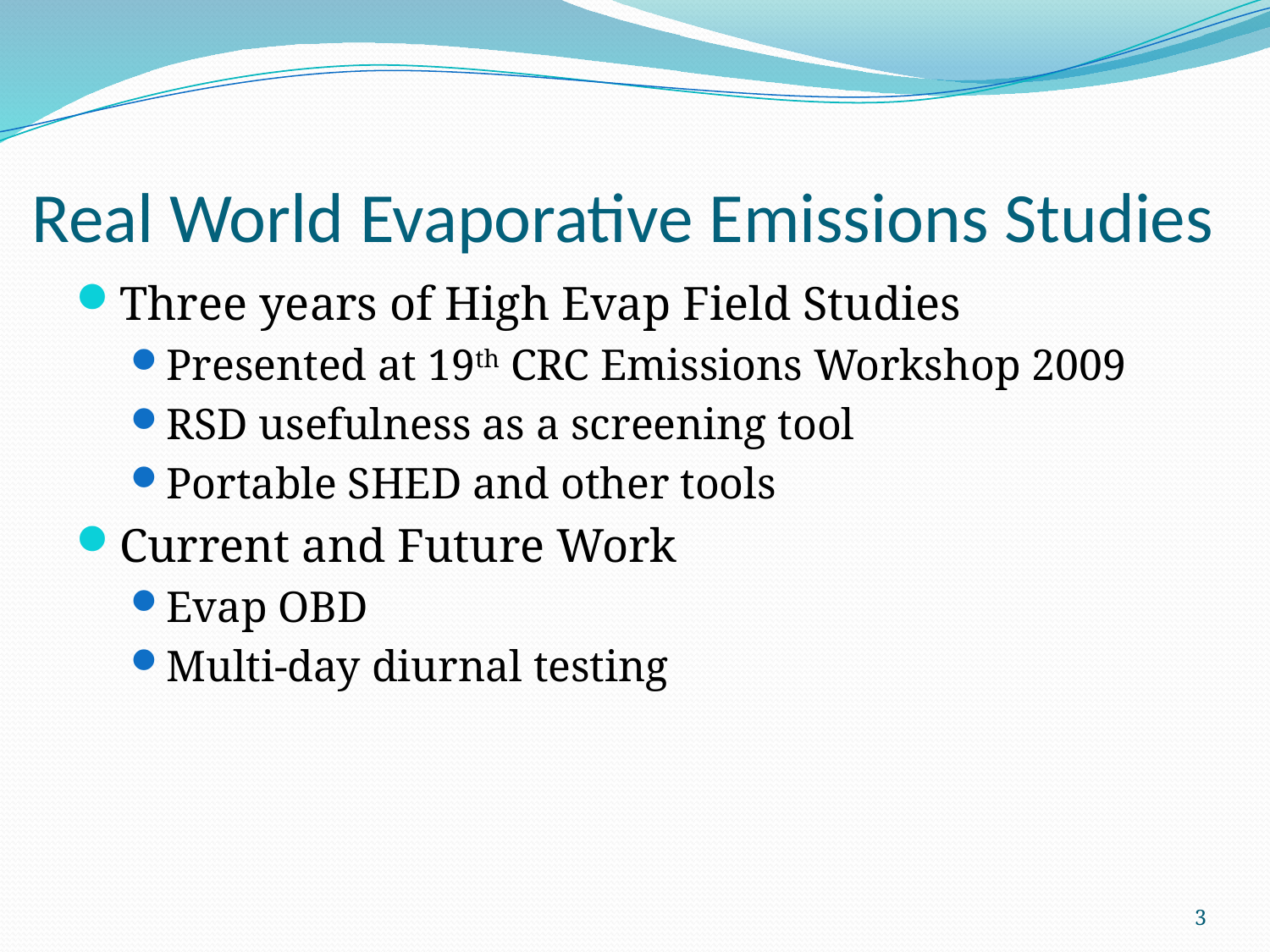

# Real World Evaporative Emissions Studies
Three years of High Evap Field Studies
Presented at 19th CRC Emissions Workshop 2009
RSD usefulness as a screening tool
Portable SHED and other tools
Current and Future Work
Evap OBD
Multi-day diurnal testing
3